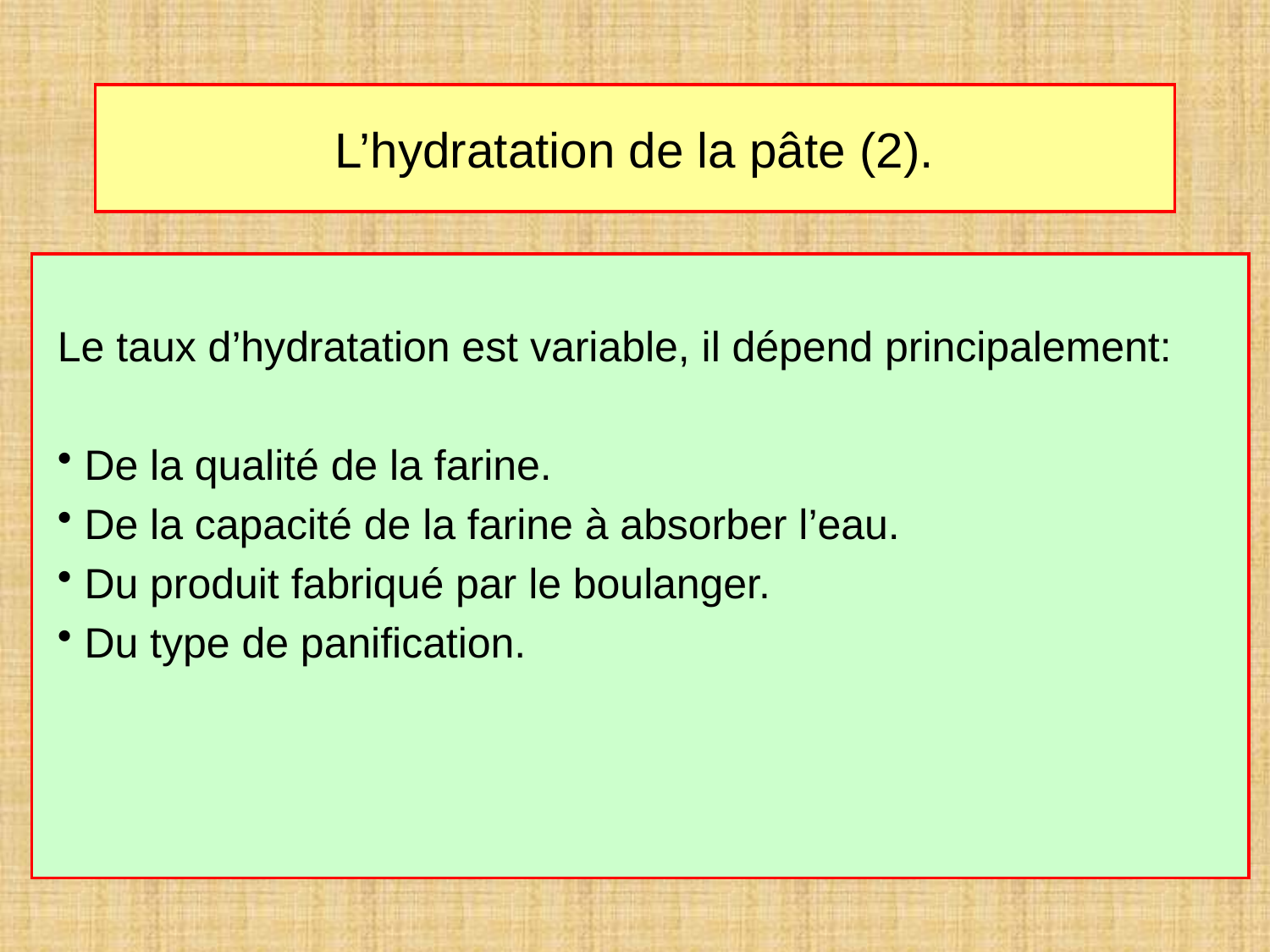

# L’hydratation de la pâte (2).

Le taux d’hydratation est variable, il dépend principalement:

 De la qualité de la farine.
 De la capacité de la farine à absorber l’eau.
 Du produit fabriqué par le boulanger.
 Du type de panification.